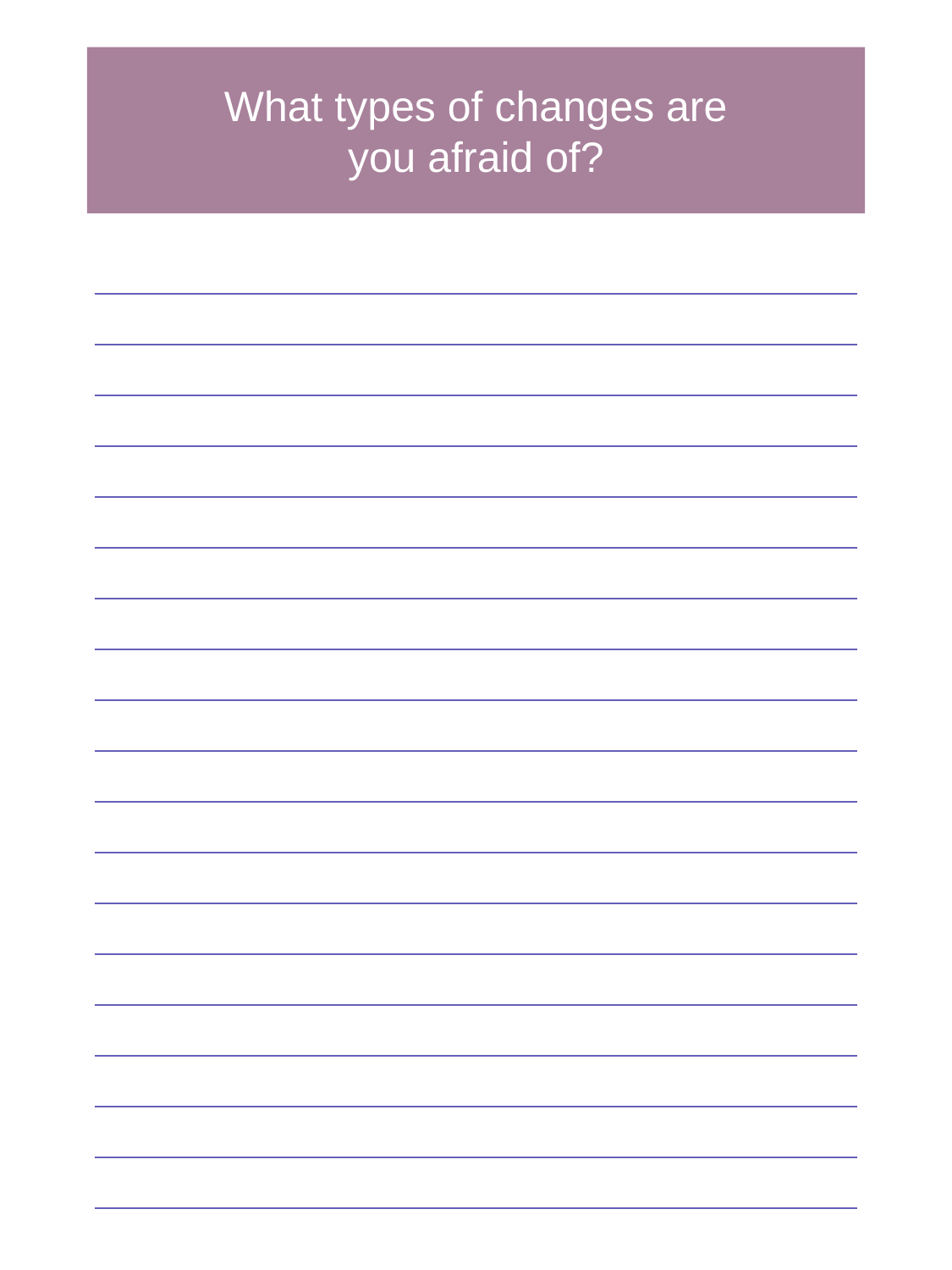

What types of changes are you afraid of?
|  |
| --- |
|  |
|  |
|  |
|  |
|  |
|  |
|  |
|  |
|  |
|  |
|  |
|  |
|  |
|  |
|  |
|  |
|  |